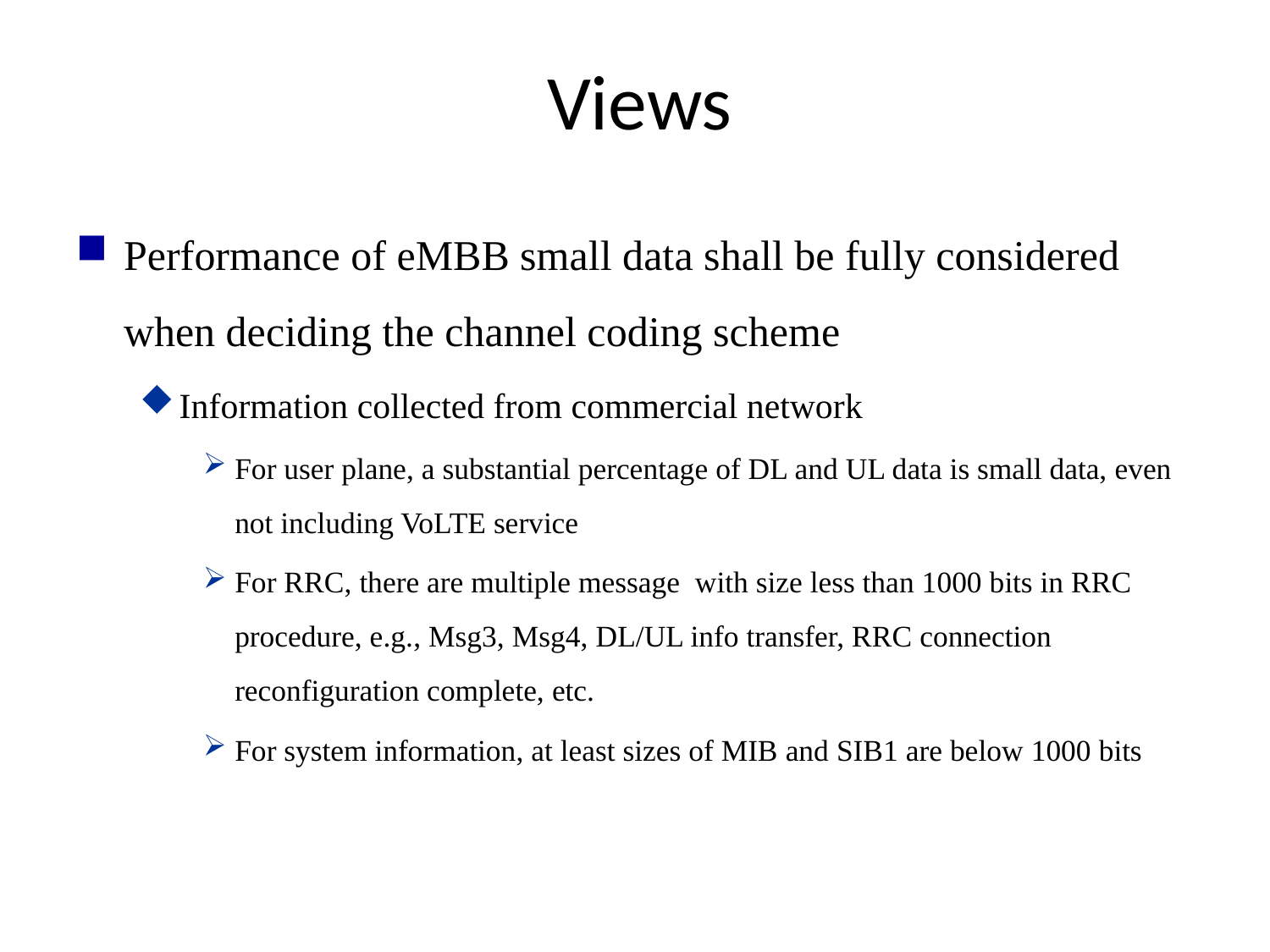

Views
Performance of eMBB small data shall be fully considered when deciding the channel coding scheme
Information collected from commercial network
For user plane, a substantial percentage of DL and UL data is small data, even not including VoLTE service
For RRC, there are multiple message  with size less than 1000 bits in RRC procedure, e.g., Msg3, Msg4, DL/UL info transfer, RRC connection reconfiguration complete, etc.
For system information, at least sizes of MIB and SIB1 are below 1000 bits